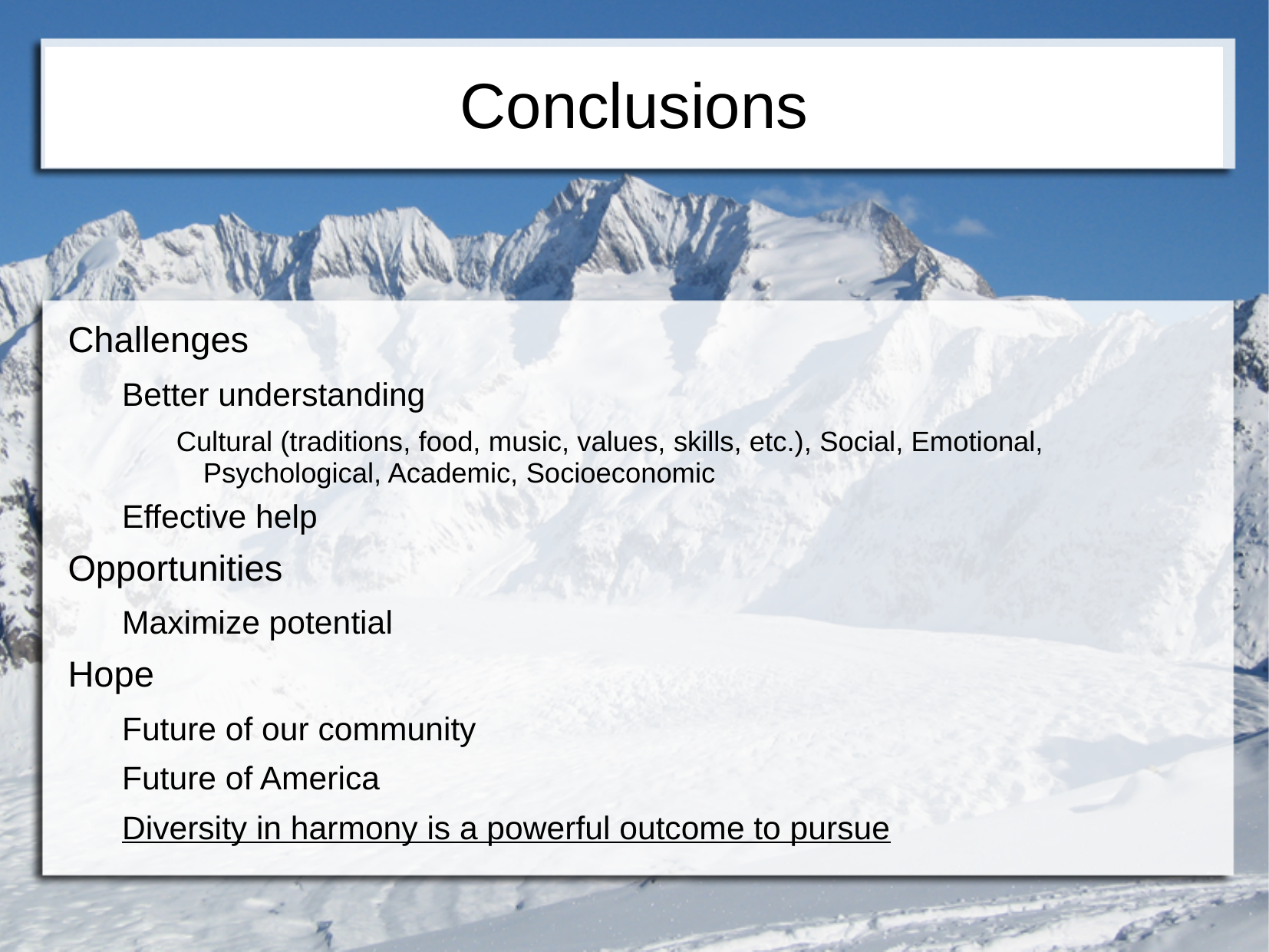

# Conclusions
Challenges
Better understanding
Cultural (traditions, food, music, values, skills, etc.), Social, Emotional, Psychological, Academic, Socioeconomic
Effective help
Opportunities
Maximize potential
Hope
Future of our community
Future of America
Diversity in harmony is a powerful outcome to pursue